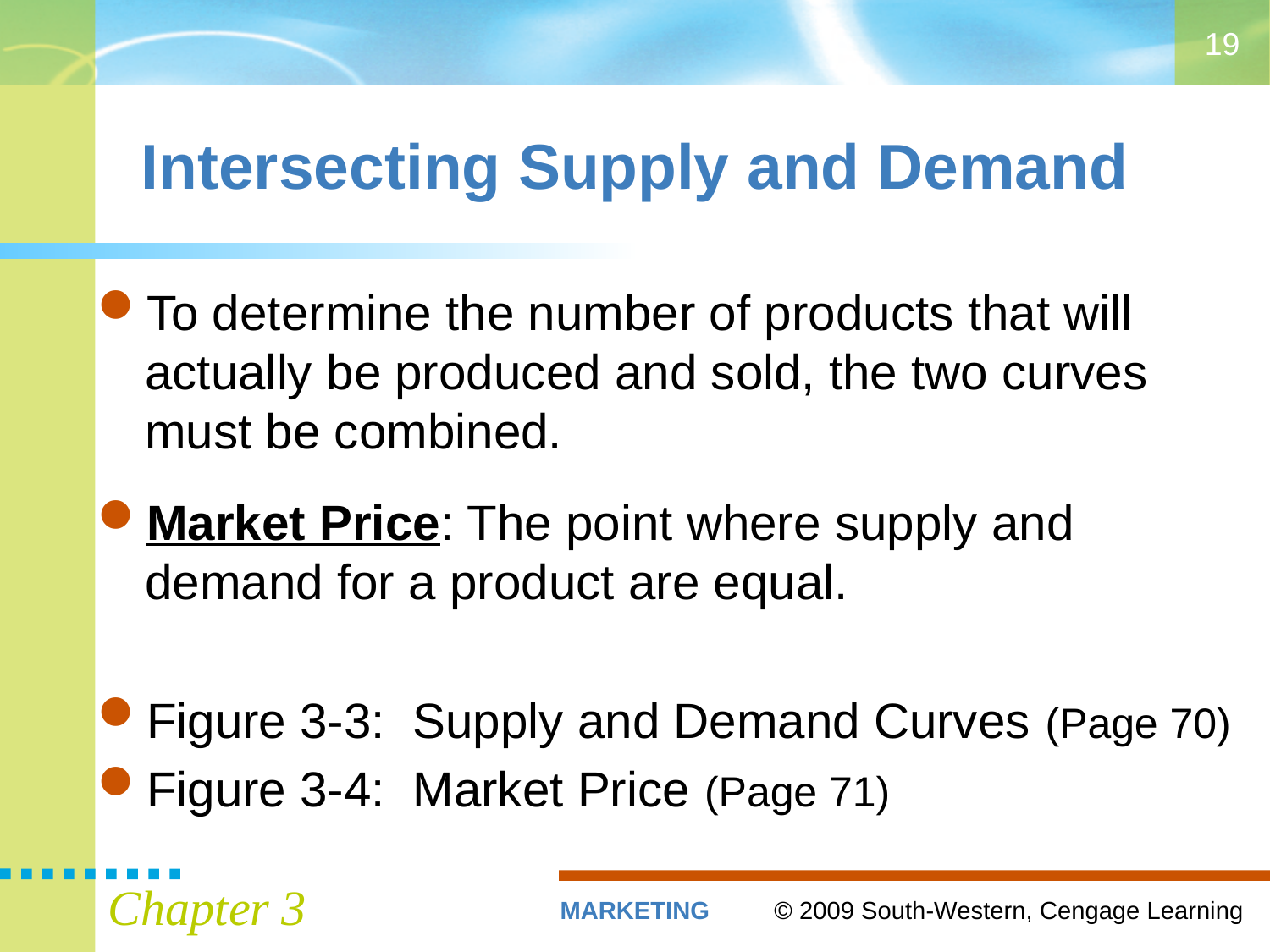

19
# Intersecting Supply and Demand
To determine the number of products that will actually be produced and sold, the two curves must be combined.

Market Price: The point where supply and demand for a product are equal.

Figure 3-3:  Supply and Demand Curves (Page 70)
Figure 3-4:  Market Price (Page 71)
Chapter 3